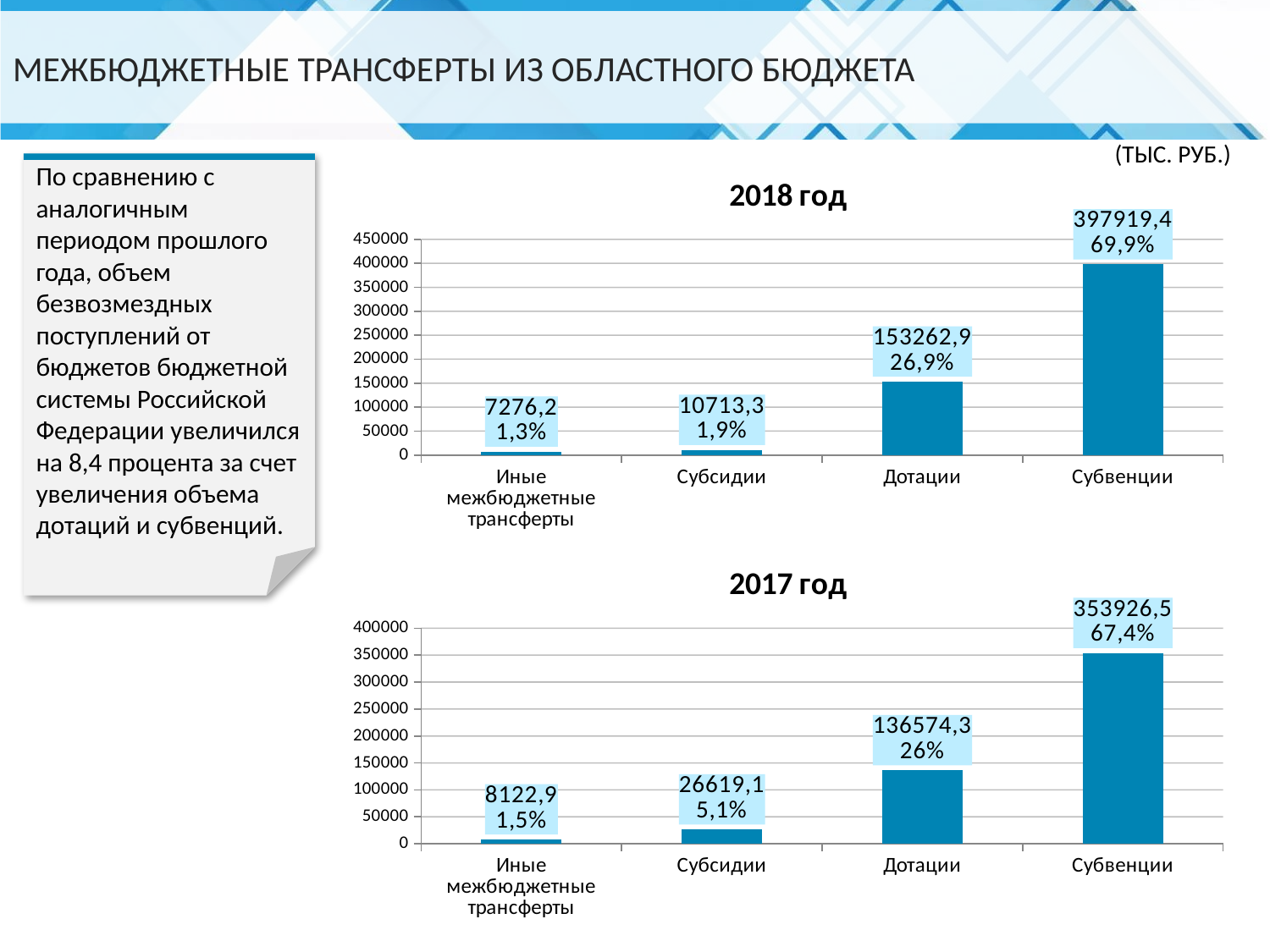

# МЕЖБЮДЖЕТНЫЕ ТРАНСФЕРТЫ ИЗ ОБЛАСТНОГО БЮДЖЕТА

(ТЫС. РУБ.)

По сравнению с аналогичным периодом прошлого года, объем безвозмездных поступлений от бюджетов бюджетной системы Российской Федерации увеличился на 8,4 процента за счет увеличения объема дотаций и субвенций.

### Chart:

| Category | 2018 год |
|---|---|
| Иные межбюджетные трансферты | 7276.2 |
| Субсидии | 10713.3 |
| Дотации | 153262.9 |
| Субвенции | 397919.4 |

### Chart:

| Category | 2017 год |
|---|---|
| Иные межбюджетные трансферты | 8122.9 |
| Субсидии | 26619.1 |
| Дотации | 136574.3 |
| Субвенции | 353926.5 |